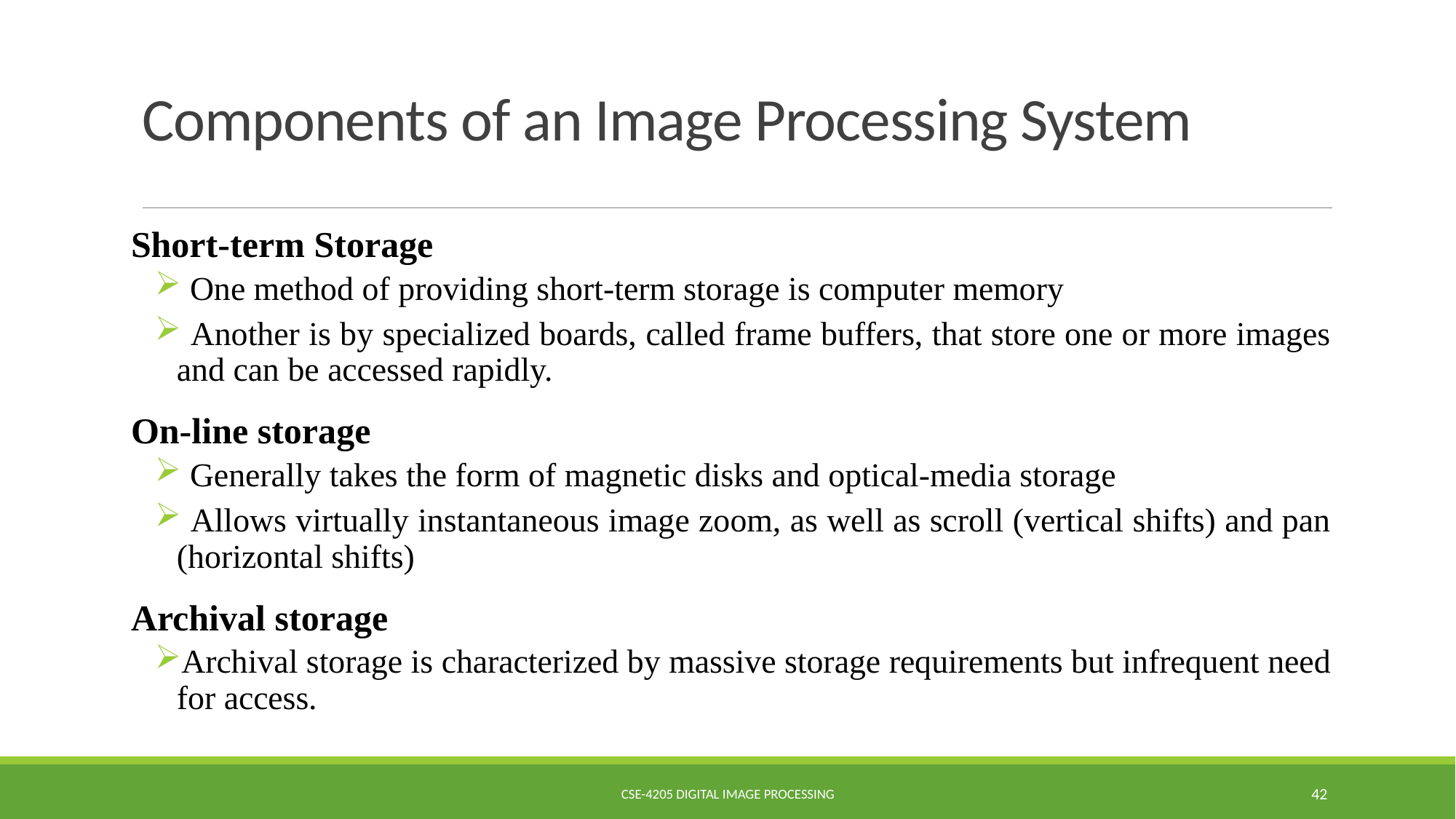

# Components of an Image Processing System
Short-term Storage
 One method of providing short-term storage is computer memory
 Another is by specialized boards, called frame buffers, that store one or more images and can be accessed rapidly.
On-line storage
 Generally takes the form of magnetic disks and optical-media storage
 Allows virtually instantaneous image zoom, as well as scroll (vertical shifts) and pan (horizontal shifts)
Archival storage
Archival storage is characterized by massive storage requirements but infrequent need for access.

CSE-4205 Digital Image Processing
42